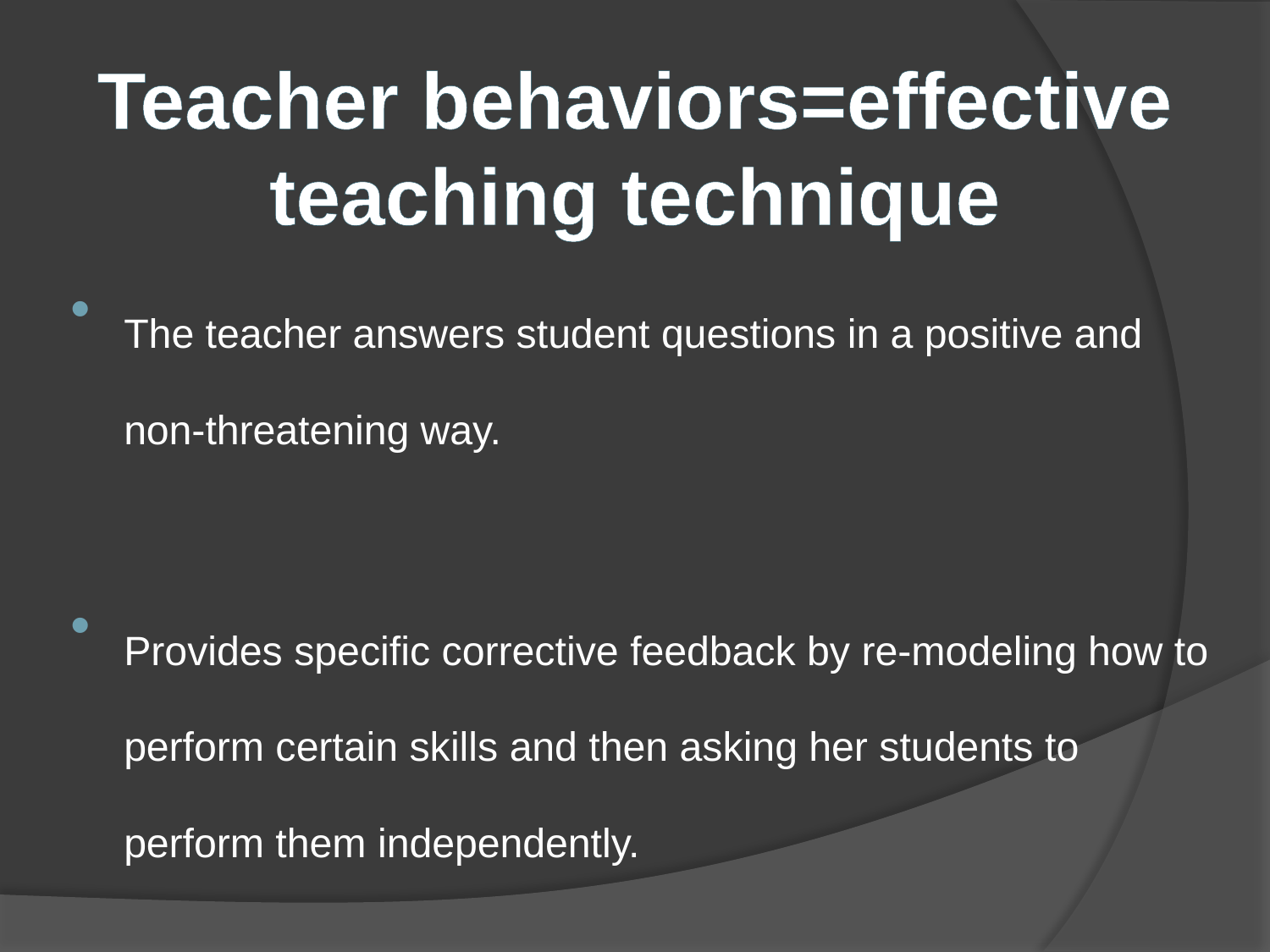

# Teacher behaviors=effective teaching technique
The teacher answers student questions in a positive and non-threatening way.

Provides specific corrective feedback by re-modeling how to perform certain skills and then asking her students to perform them independently.

She also prompts her students’ thinking with well-placed questions as she does these things.